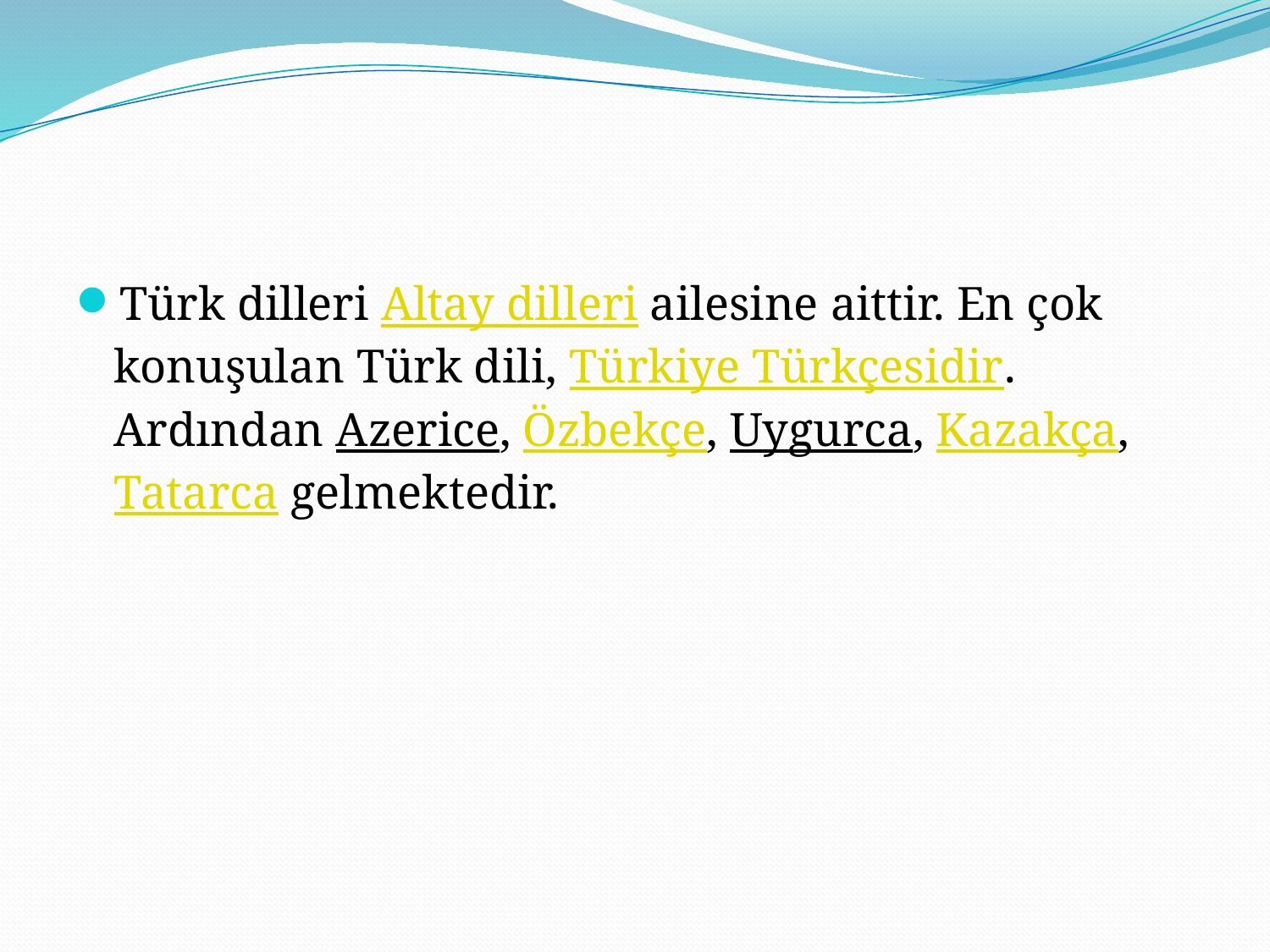

Türk dilleri Altay dilleri ailesine aittir. En çok konuşulan Türk dili, Türkiye Türkçesidir. Ardından Azerice, Özbekçe, Uygurca, Kazakça, Tatarca gelmektedir.